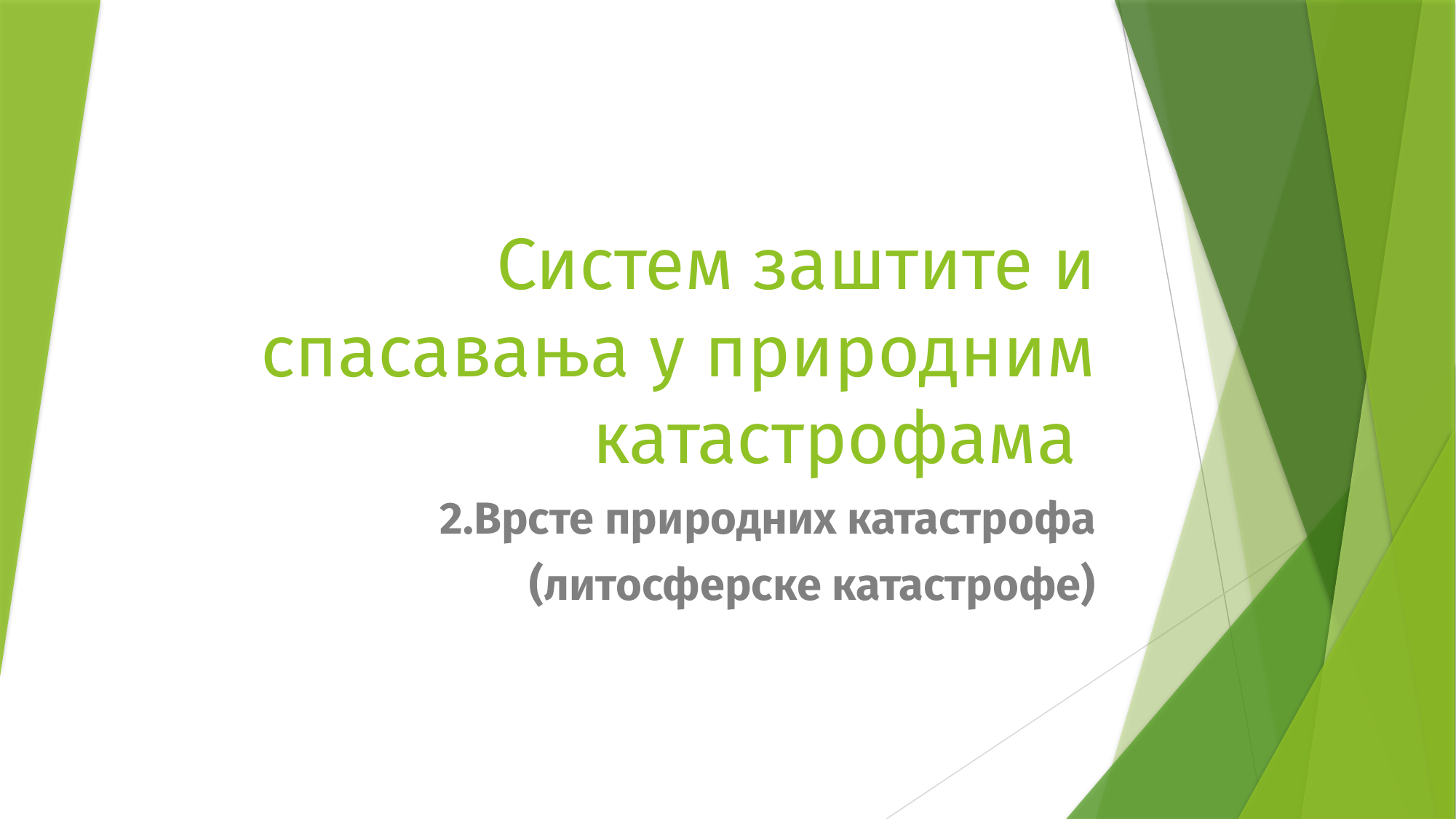

# Систем заштите и спасавања у природним катастрофама
2.Врсте природних катастрофа
(литосферске катастрофе)